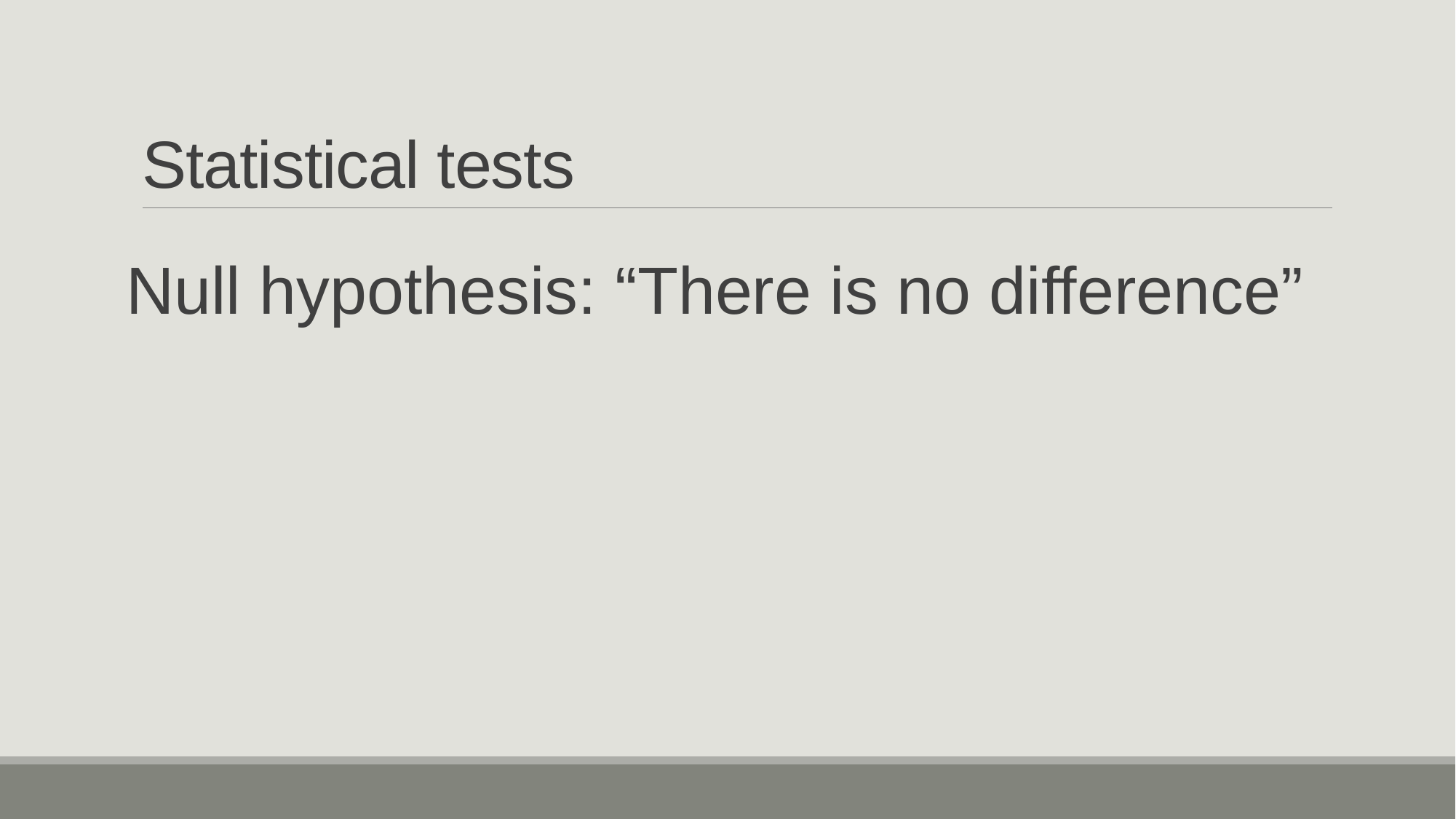

# Statistical tests
Null hypothesis: “There is no difference”